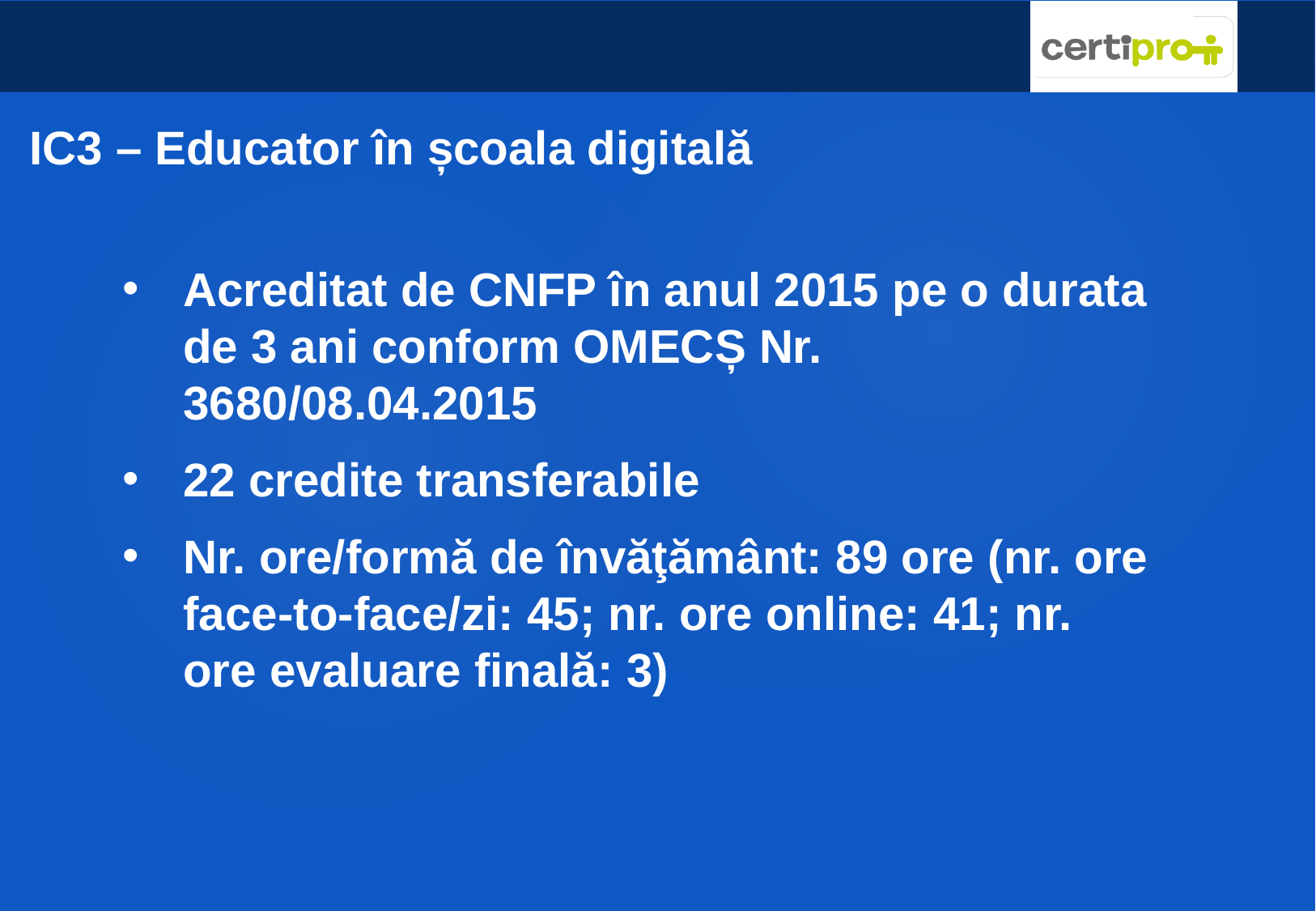

IC3 – Educator în școala digitală

Acreditat de CNFP în anul 2015 pe o durata de 3 ani conform OMECȘ Nr. 3680/08.04.2015
22 credite transferabile
Nr. ore/formă de învăţământ: 89 ore (nr. ore face-to-face/zi: 45; nr. ore online: 41; nr. ore evaluare finală: 3)